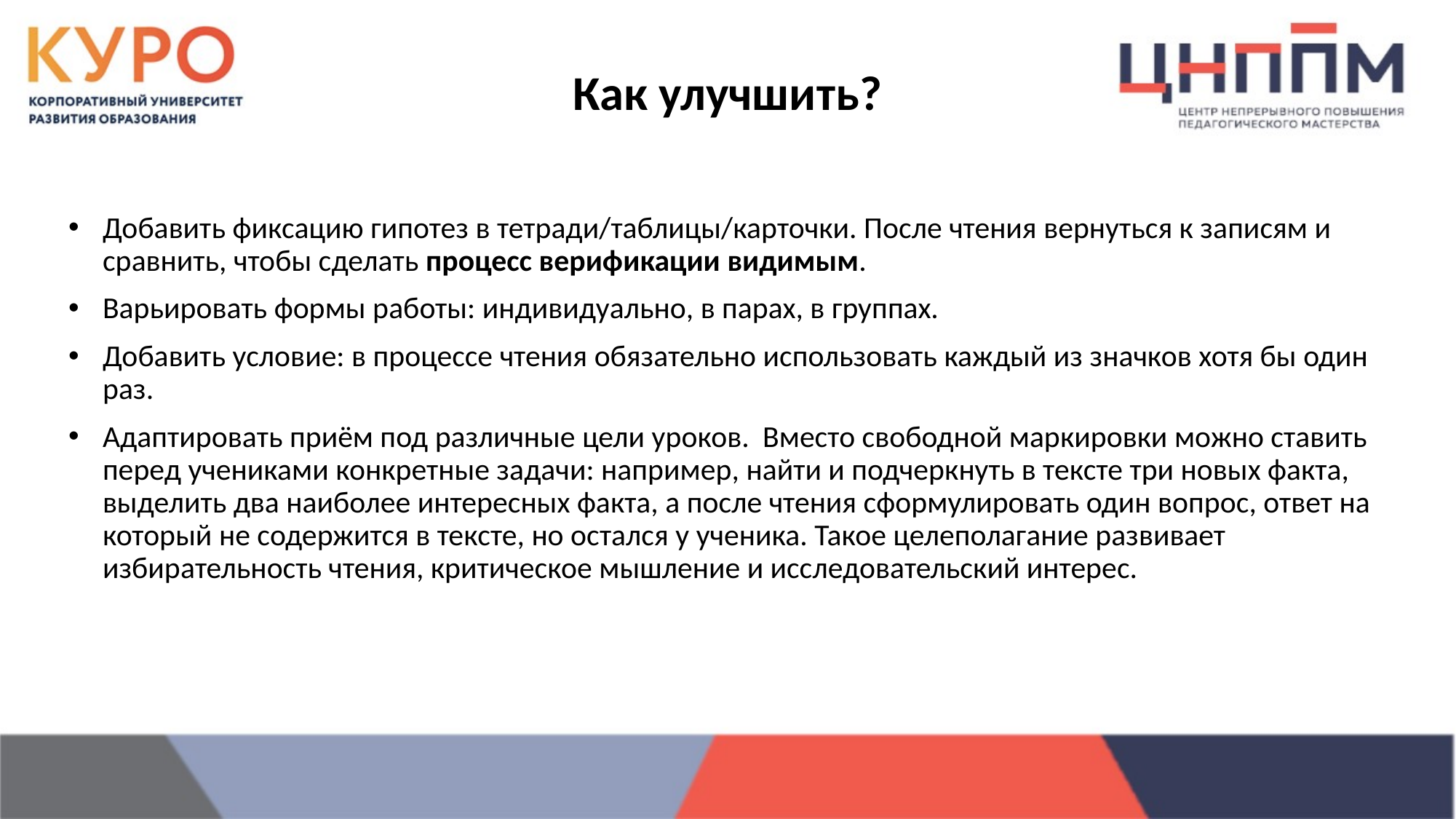

# Как улучшить?
Добавить фиксацию гипотез в тетради/таблицы/карточки. После чтения вернуться к записям и сравнить, чтобы сделать процесс верификации видимым.
Варьировать формы работы: индивидуально, в парах, в группах.
Добавить условие: в процессе чтения обязательно использовать каждый из значков хотя бы один раз.
Адаптировать приём под различные цели уроков.  Вместо свободной маркировки можно ставить перед учениками конкретные задачи: например, найти и подчеркнуть в тексте три новых факта, выделить два наиболее интересных факта, а после чтения сформулировать один вопрос, ответ на который не содержится в тексте, но остался у ученика. Такое целеполагание развивает избирательность чтения, критическое мышление и исследовательский интерес.